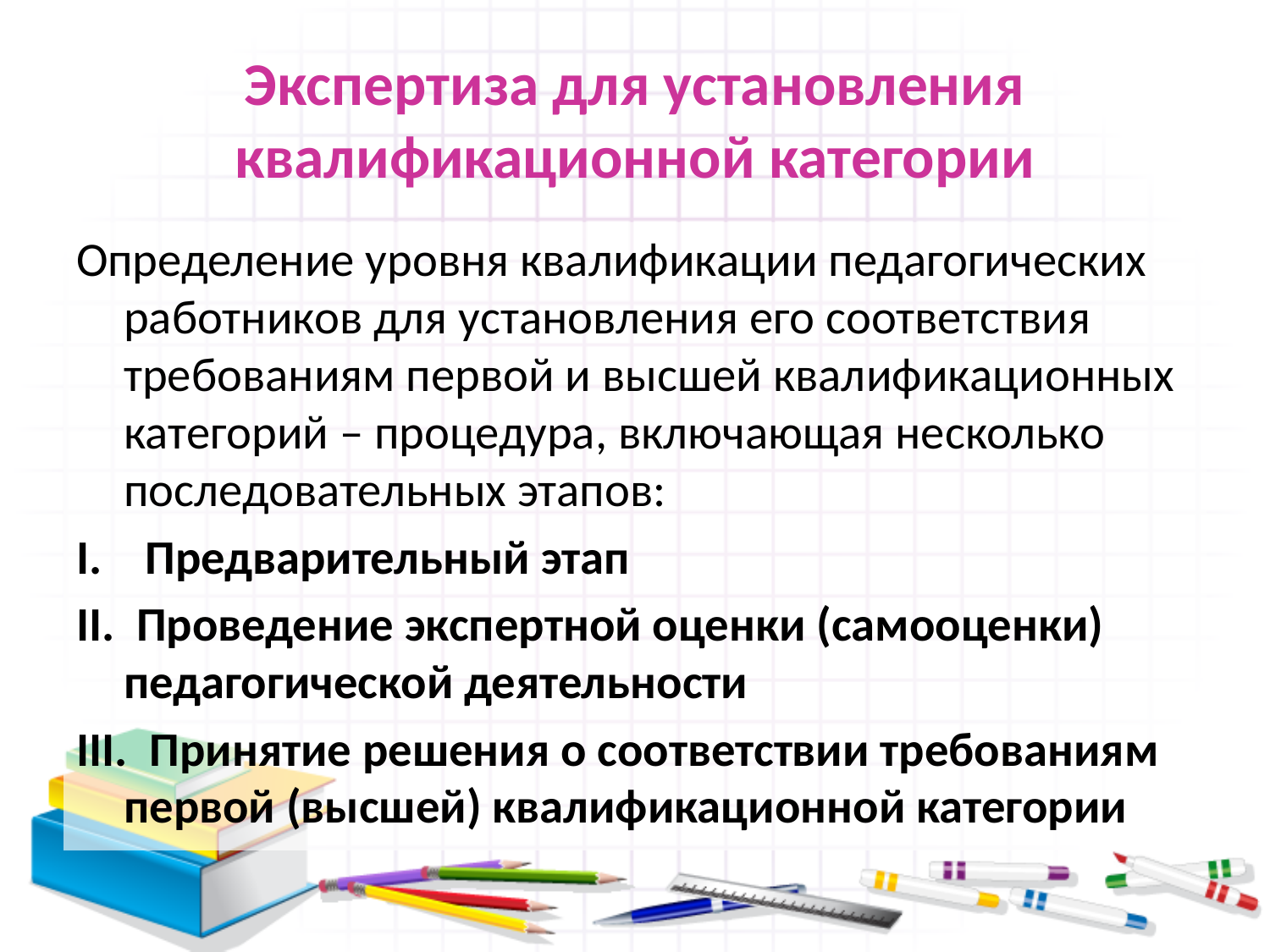

# Экспертиза для установления квалификационной категории
Определение уровня квалификации педагогических работников для установления его соответствия требованиям первой и высшей квалификационных категорий – процедура, включающая несколько последовательных этапов:
I.    Предварительный этап
II.  Проведение экспертной оценки (самооценки) педагогической деятельности
III.  Принятие решения о соответствии требованиям первой (высшей) квалификационной категории